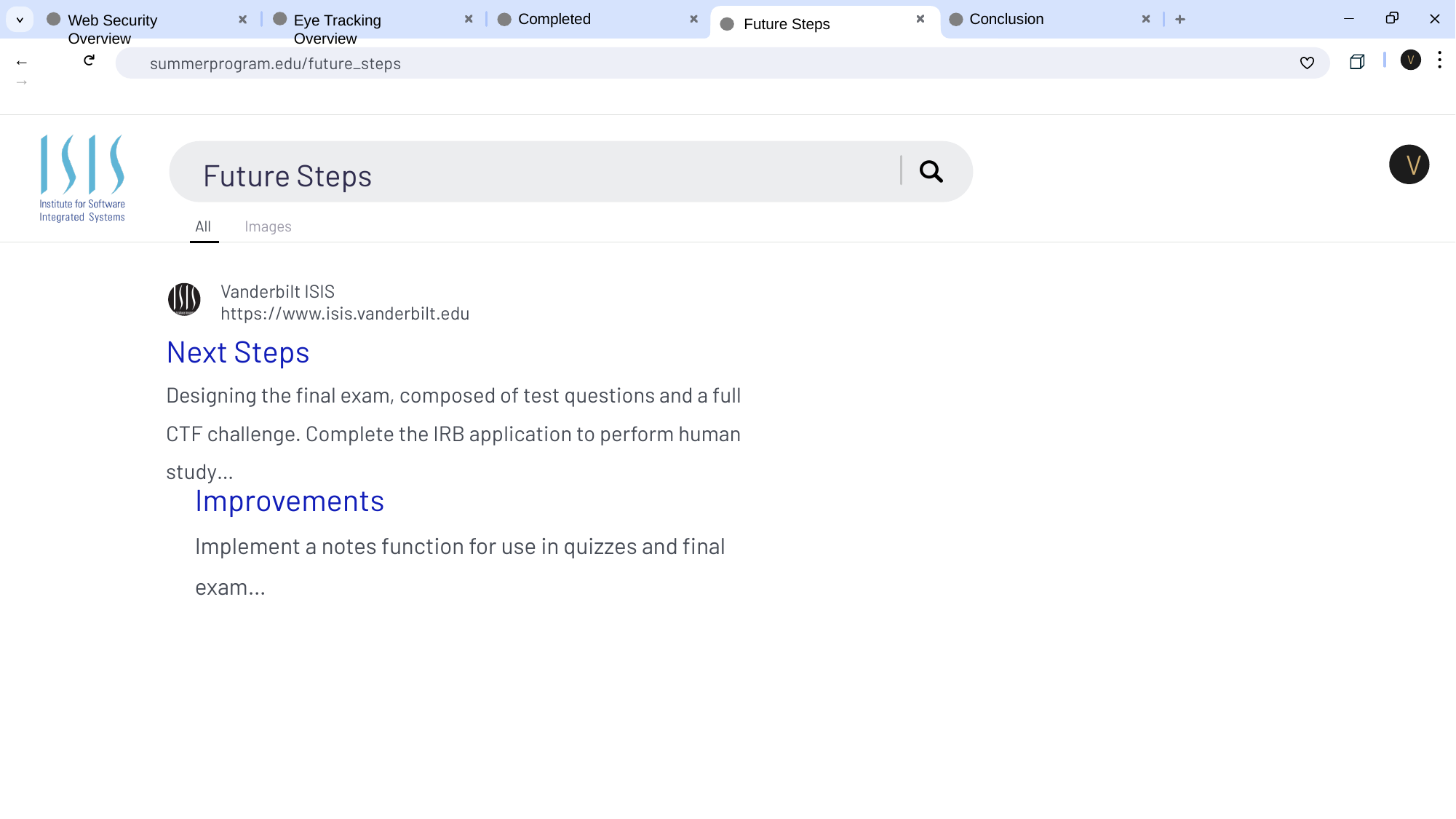

summerprogram.edu/future_steps
# Future Steps
All
Images
Vanderbilt ISIS
https://www.isis.vanderbilt.edu

Next Steps
Designing the final exam, composed of test questions and a full CTF challenge. Complete the IRB application to perform human study…

Improvements
Implement a notes function for use in quizzes and final exam…